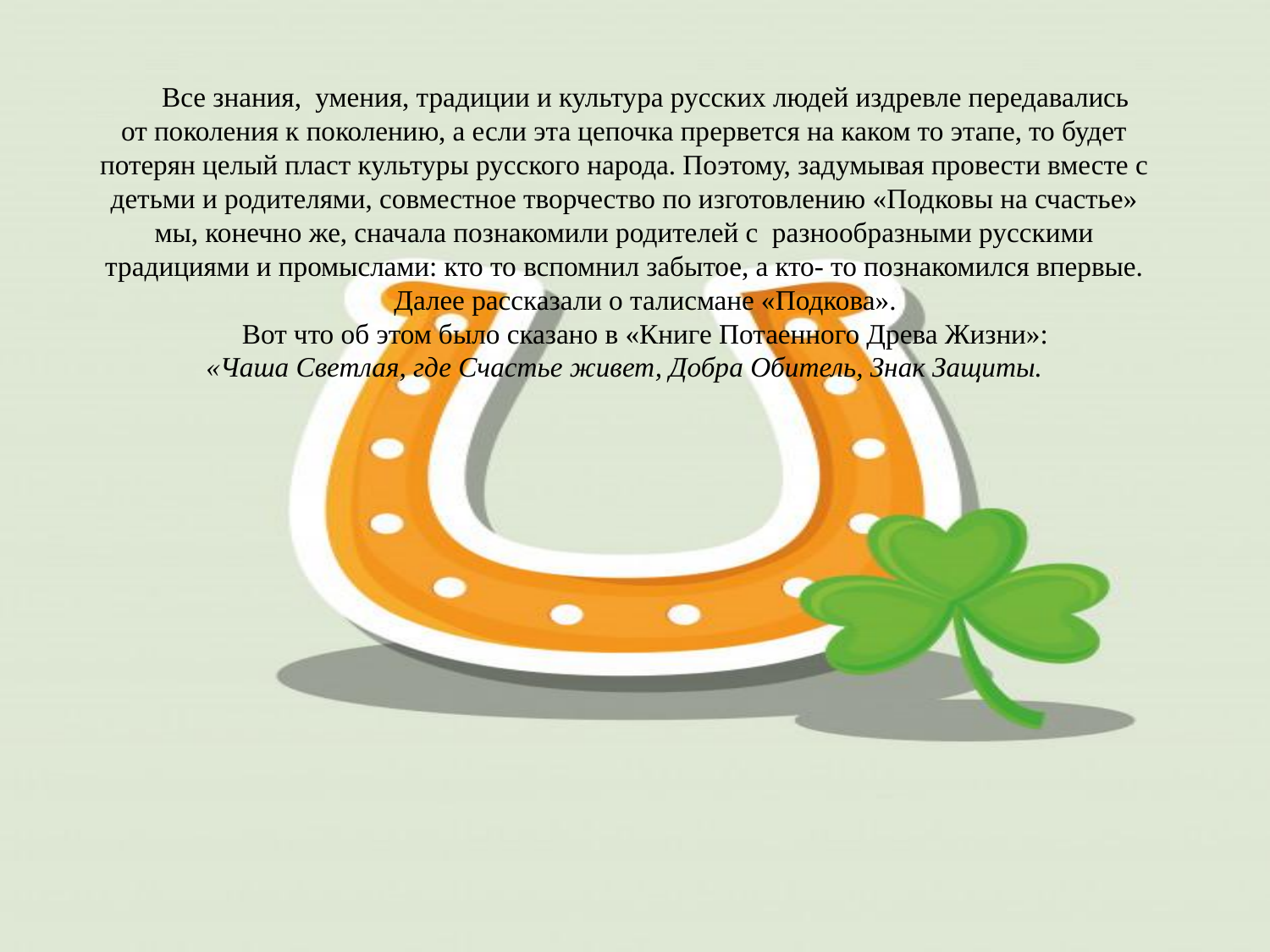

# Все знания,  умения, традиции и культура русских людей издревле передавались  от поколения к поколению, а если эта цепочка прервется на каком то этапе, то будет потерян целый пласт культуры русского народа. Поэтому, задумывая провести вместе с детьми и родителями, совместное творчество по изготовлению «Подковы на счастье» мы, конечно же, сначала познакомили родителей с  разнообразными русскими традициями и промыслами: кто то вспомнил забытое, а кто- то познакомился впервые. Далее рассказали о талисмане «Подкова». Вот что об этом было сказано в «Книге Потаенного Древа Жизни»: «Чаша Светлая, где Счастье живет, Добра Обитель, Знак Защиты.